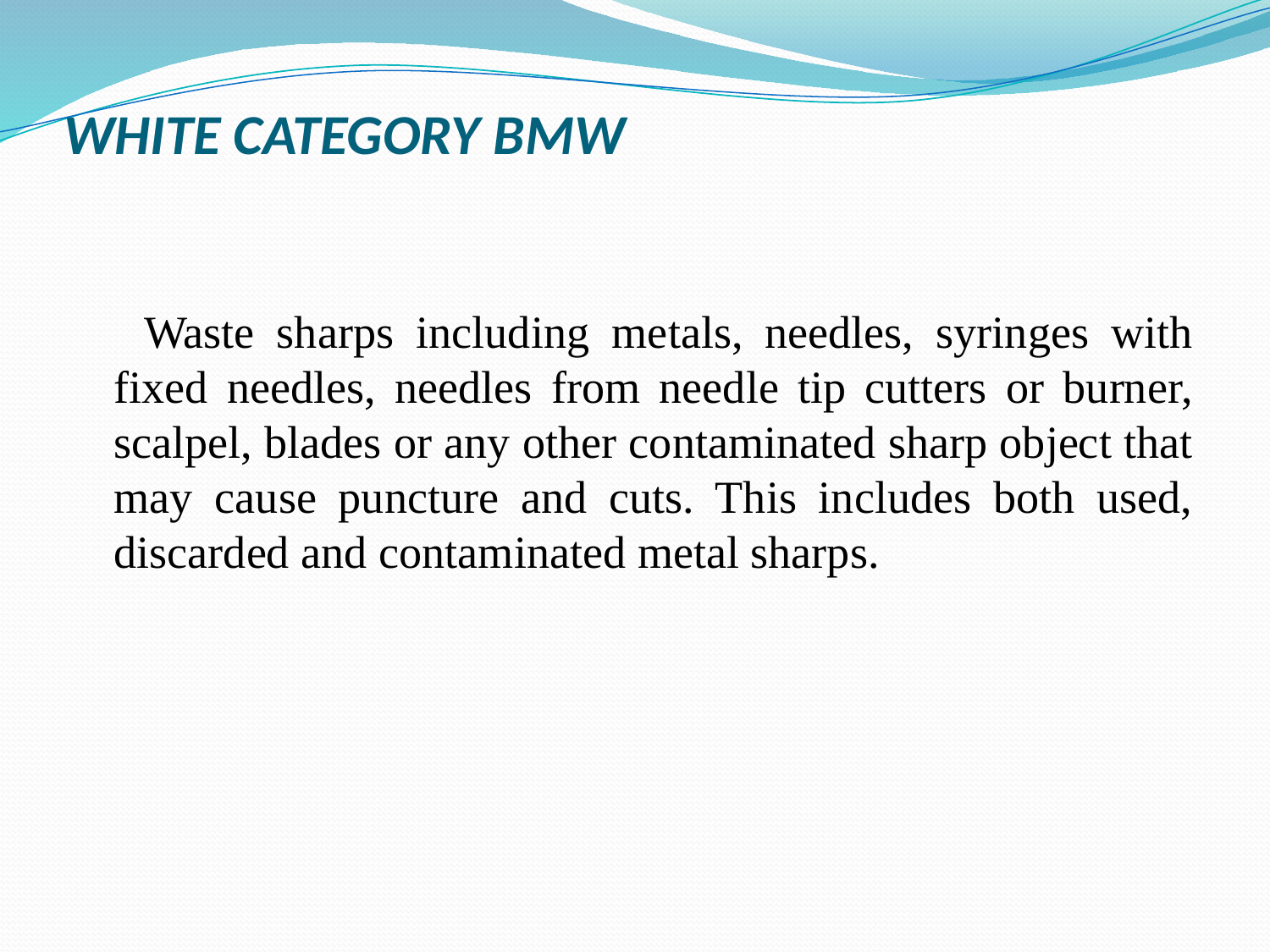

# WHITE CATEGORY BMW
   Waste sharps including metals, needles, syringes with fixed needles, needles from needle tip cutters or burner, scalpel, blades or any other contaminated sharp object that may cause puncture and cuts. This includes both used, discarded and contaminated metal sharps.